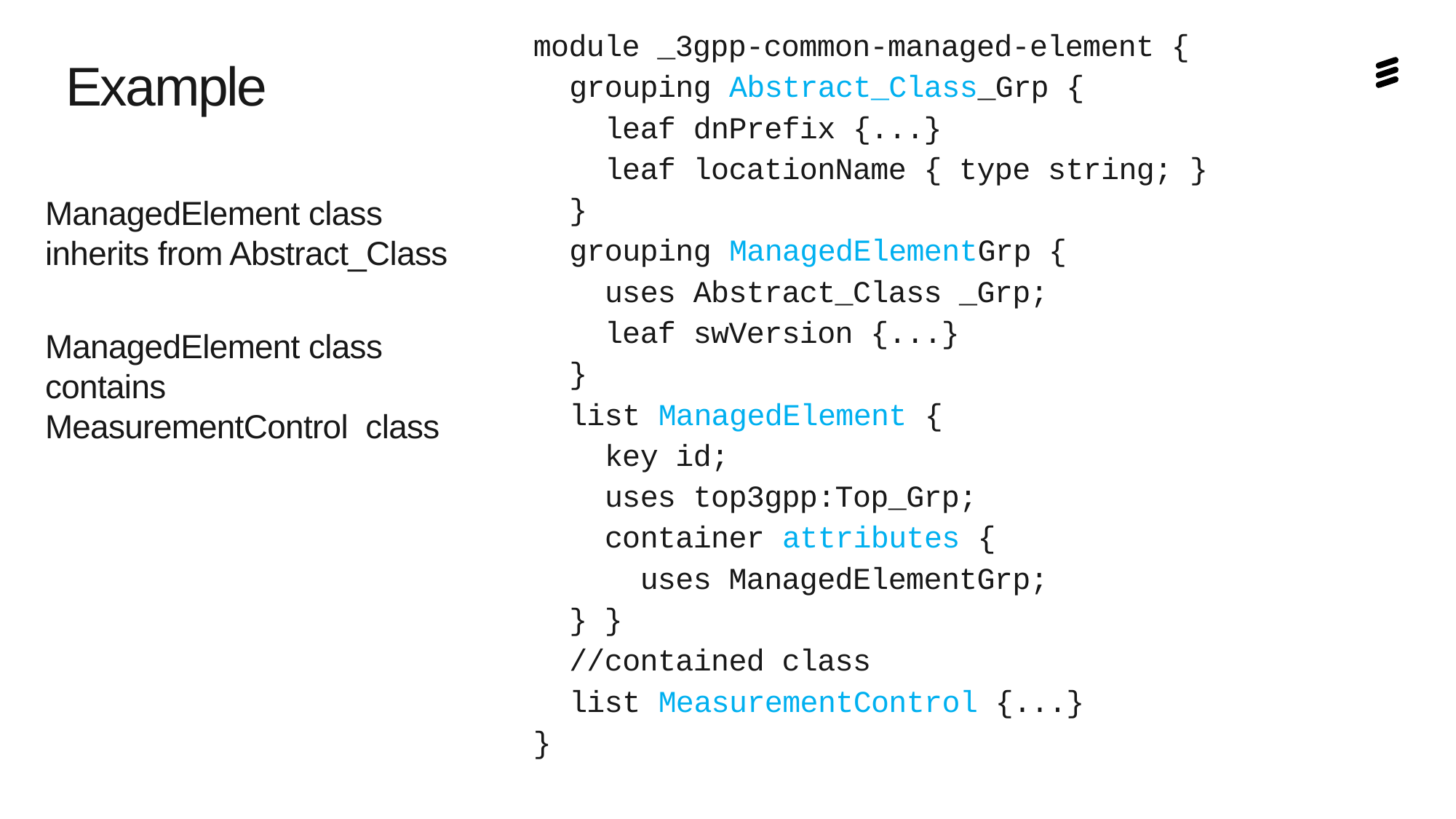

module _3gpp-common-managed-element {
  grouping Abstract_Class_Grp {
    leaf dnPrefix {...}
    leaf locationName { type string; }
  }
  grouping ManagedElementGrp {
    uses Abstract_Class _Grp;
    leaf swVersion {...}
  }
  list ManagedElement {
    key id;
    uses top3gpp:Top_Grp;
    container attributes {
      uses ManagedElementGrp;
  } }
  //contained class
  list MeasurementControl {...}
}
# Example

ManagedElement class inherits from Abstract_Class

ManagedElement class contains MeasurementControl  class